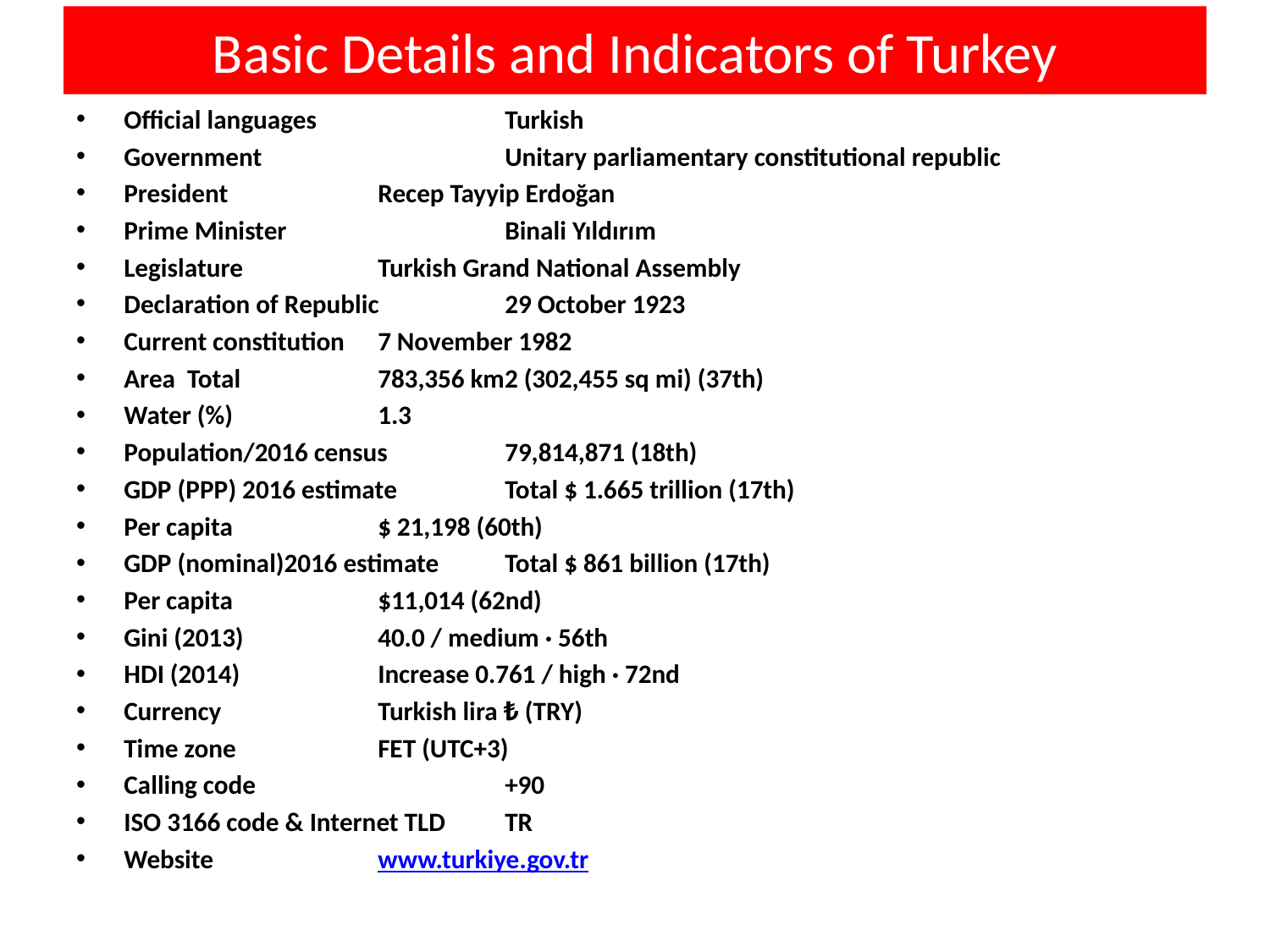

# Basic Details and Indicators of Turkey
Official languages		Turkish
Government		Unitary parliamentary constitutional republic
President		Recep Tayyip Erdoğan
Prime Minister		Binali Yıldırım
Legislature		Turkish Grand National Assembly
Declaration of Republic	29 October 1923
Current constitution	7 November 1982
Area  Total		783,356 km2 (302,455 sq mi) (37th)
Water (%)		1.3
Population/2016 census	79,814,871 (18th)
GDP (PPP) 2016 estimate	Total $ 1.665 trillion (17th)
Per capita		$ 21,198 (60th)
GDP (nominal)2016 estimate	Total $ 861 billion (17th)
Per capita		$11,014 (62nd)
Gini (2013)		40.0 / medium · 56th
HDI (2014)		Increase 0.761 / high · 72nd
Currency		Turkish lira ₺ (TRY)
Time zone		FET (UTC+3)
Calling code		+90
ISO 3166 code & Internet TLD 	TR
Website		www.turkiye.gov.tr